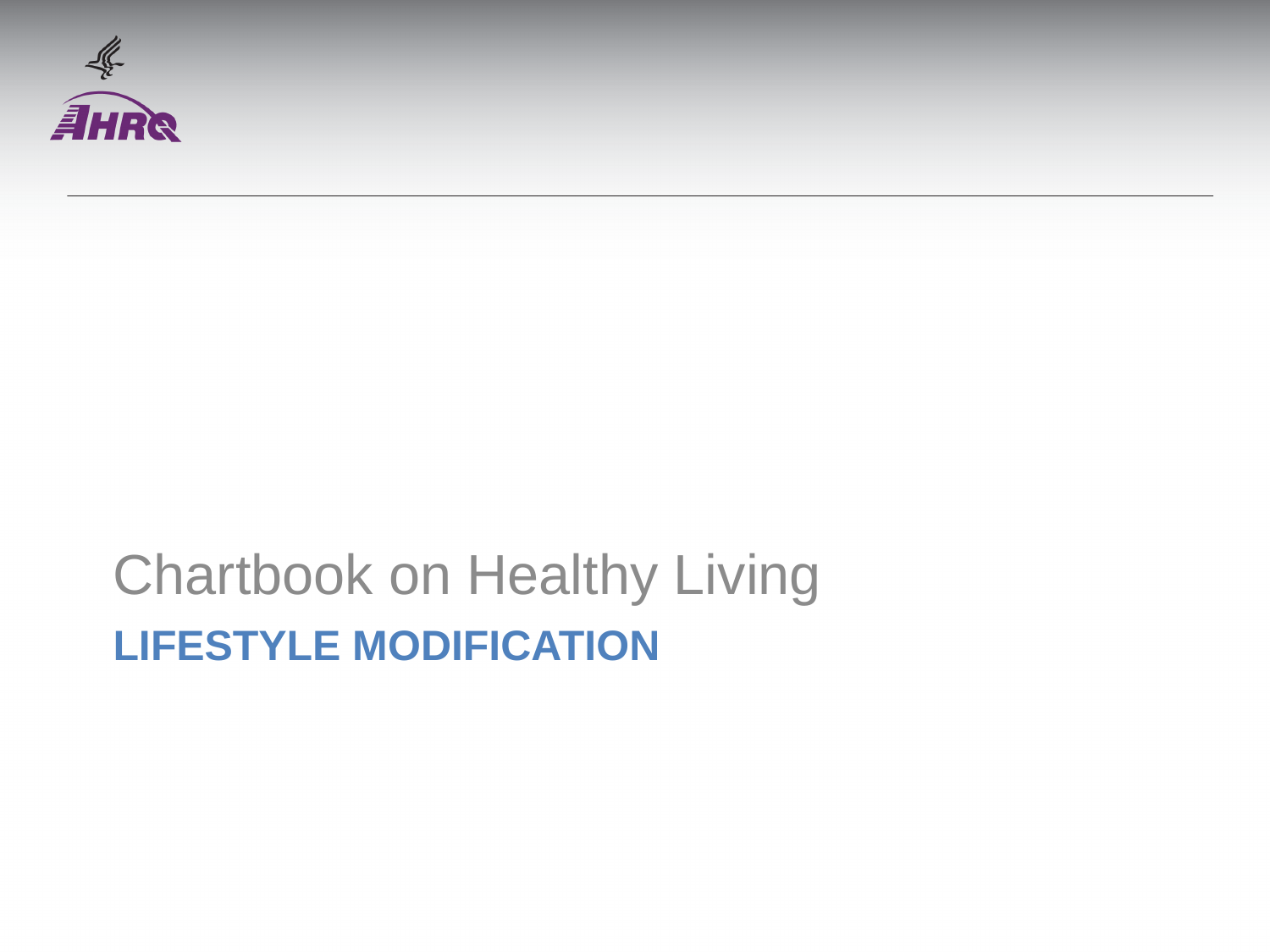

Chartbook on Healthy Living
# Lifestyle modification